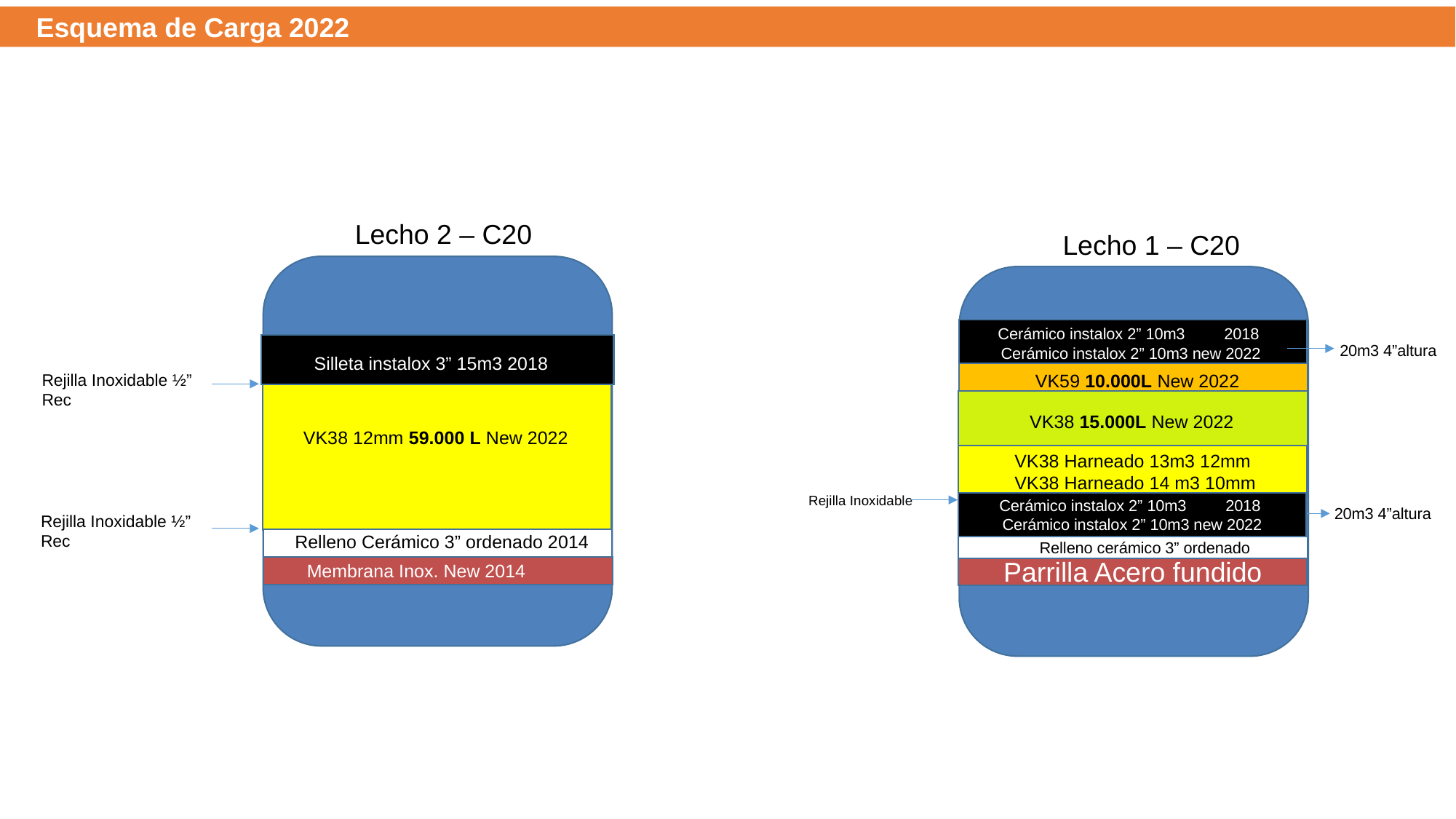

Esquema de Carga 2022

Lecho 2 – C20
 Lecho 1 – C20

Cerámico instalox 2” 10m3         2018
Cerámico instalox 2” 10m3 new 2022

20m3 4”altura
Silleta instalox 3” 15m3 2018

Rejilla Inoxidable ½” Rec
VK59 10.000L New 2022

VK38 15.000L New 2022
VK38 12mm 59.000 L New 2022
VK38 Harneado 13m3 12mm
 VK38 Harneado 14 m3 10mm
Rejilla Inoxidable
Cerámico instalox 2” 10m3         2018
Cerámico instalox 2” 10m3 new 2022
20m3 4”altura
Rejilla Inoxidable ½” Rec
Relleno Cerámico 3” ordenado 2014

Relleno cerámico 3” ordenado

Membrana Inox. New 2014

Parrilla Acero fundido